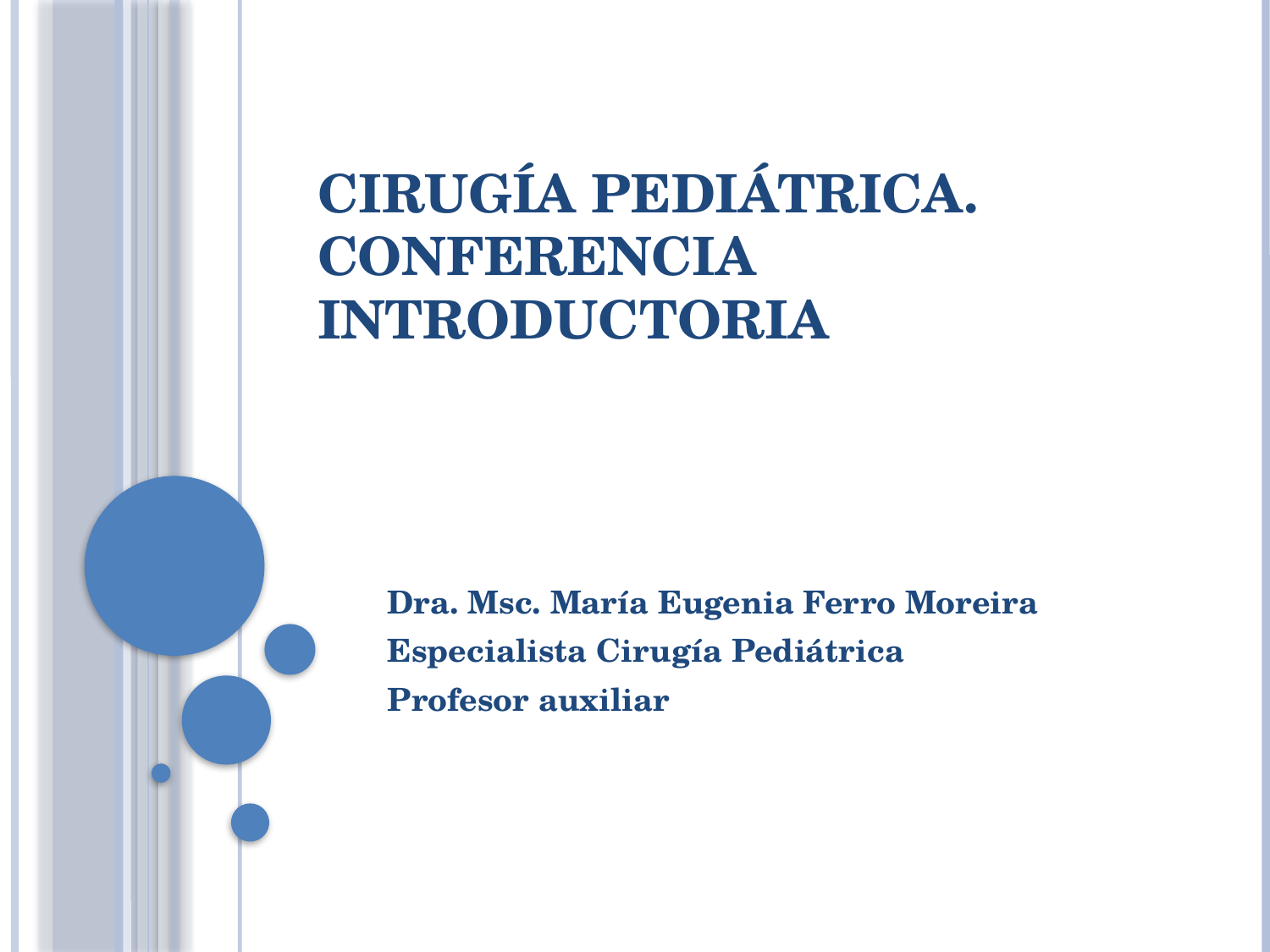

# Cirugía Pediátrica. Conferencia Introductoria
Dra. Msc. María Eugenia Ferro Moreira
Especialista Cirugía Pediátrica
Profesor auxiliar